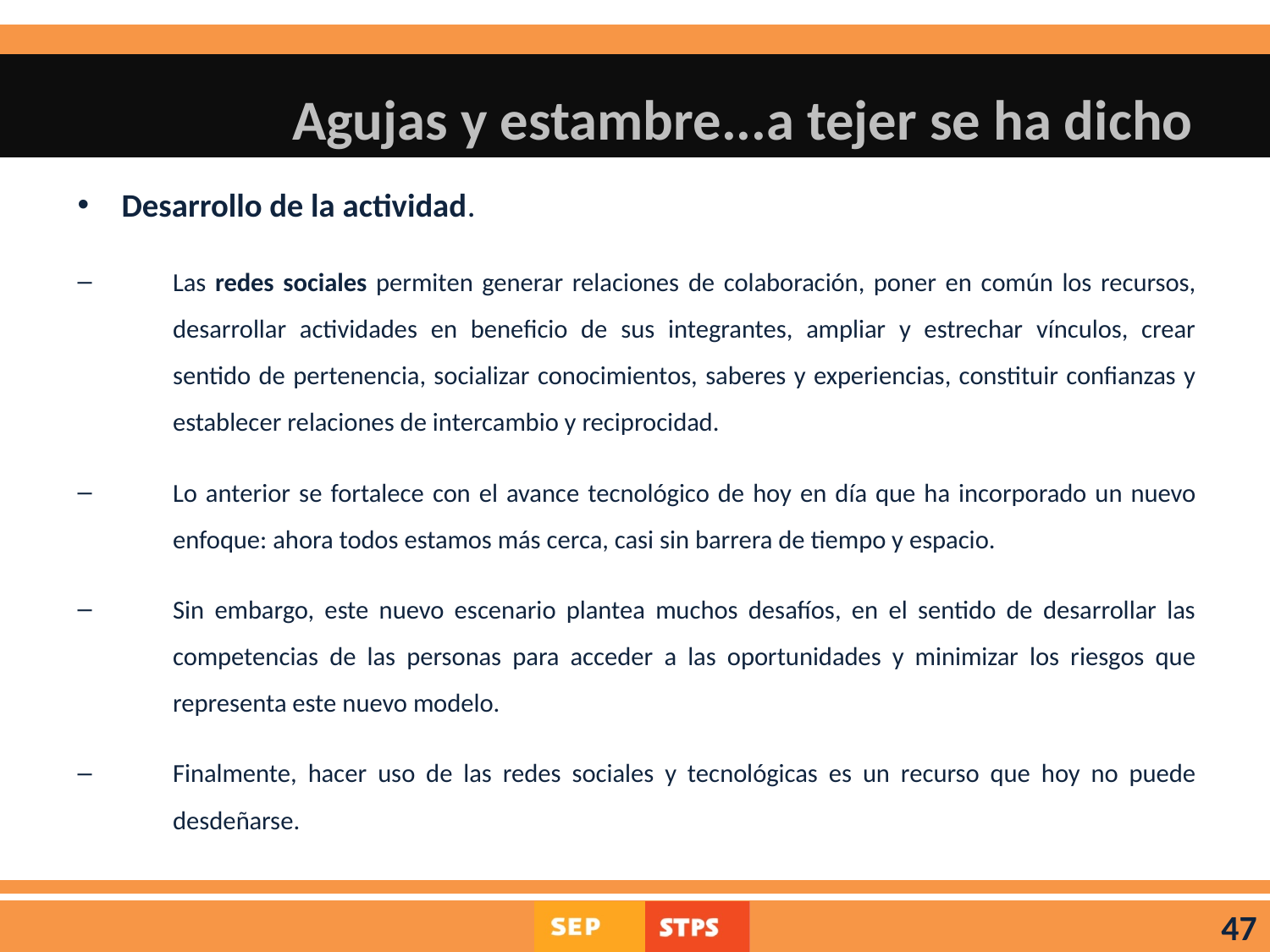

# Agujas y estambre...a tejer se ha dicho
Desarrollo de la actividad.

Las redes sociales permiten generar relaciones de colaboración, poner en común los recursos, desarrollar actividades en beneficio de sus integrantes, ampliar y estrechar vínculos, crear sentido de pertenencia, socializar conocimientos, saberes y experiencias, constituir confianzas y establecer relaciones de intercambio y reciprocidad.

Lo anterior se fortalece con el avance tecnológico de hoy en día que ha incorporado un nuevo enfoque: ahora todos estamos más cerca, casi sin barrera de tiempo y espacio.

Sin embargo, este nuevo escenario plantea muchos desafíos, en el sentido de desarrollar las competencias de las personas para acceder a las oportunidades y minimizar los riesgos que representa este nuevo modelo.

Finalmente, hacer uso de las redes sociales y tecnológicas es un recurso que hoy no puede desdeñarse.
47